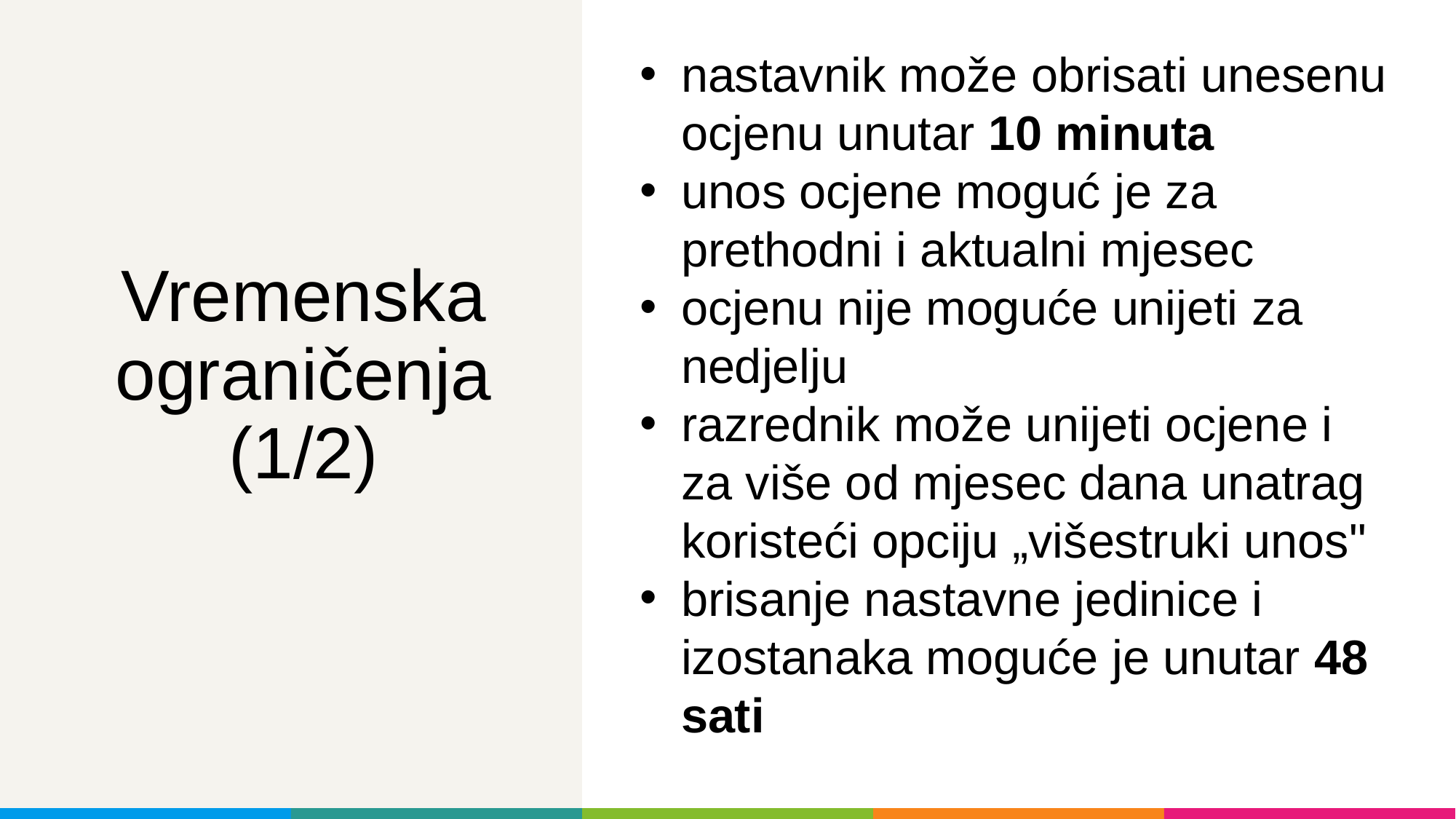

nastavnik može obrisati unesenu ocjenu unutar 10 minuta
unos ocjene moguć je za prethodni i aktualni mjesec
ocjenu nije moguće unijeti za nedjelju
razrednik može unijeti ocjene i za više od mjesec dana unatrag koristeći opciju „višestruki unos"
brisanje nastavne jedinice i izostanaka moguće je unutar 48 sati
# Vremenska ograničenja (1/2)